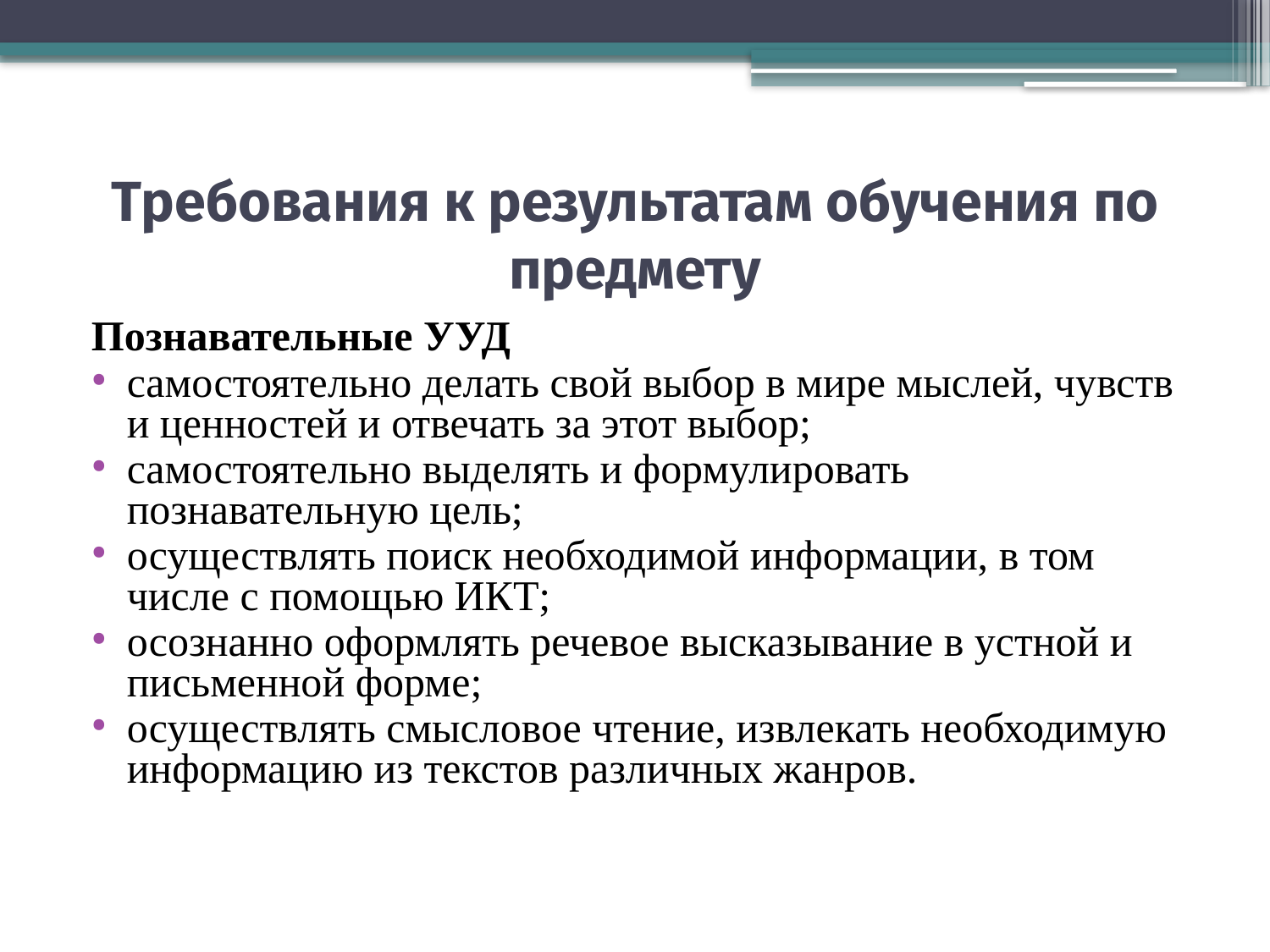

# Требования к результатам обучения по предмету
Познавательные УУД
самостоятельно делать свой выбор в мире мыслей, чувств и ценностей и отвечать за этот выбор;
самостоятельно выделять и формулировать познавательную цель;
осуществлять поиск необходимой информации, в том числе с помощью ИКТ;
осознанно оформлять речевое высказывание в устной и письменной форме;
осуществлять смысловое чтение, извлекать необходимую информацию из текстов различных жанров.